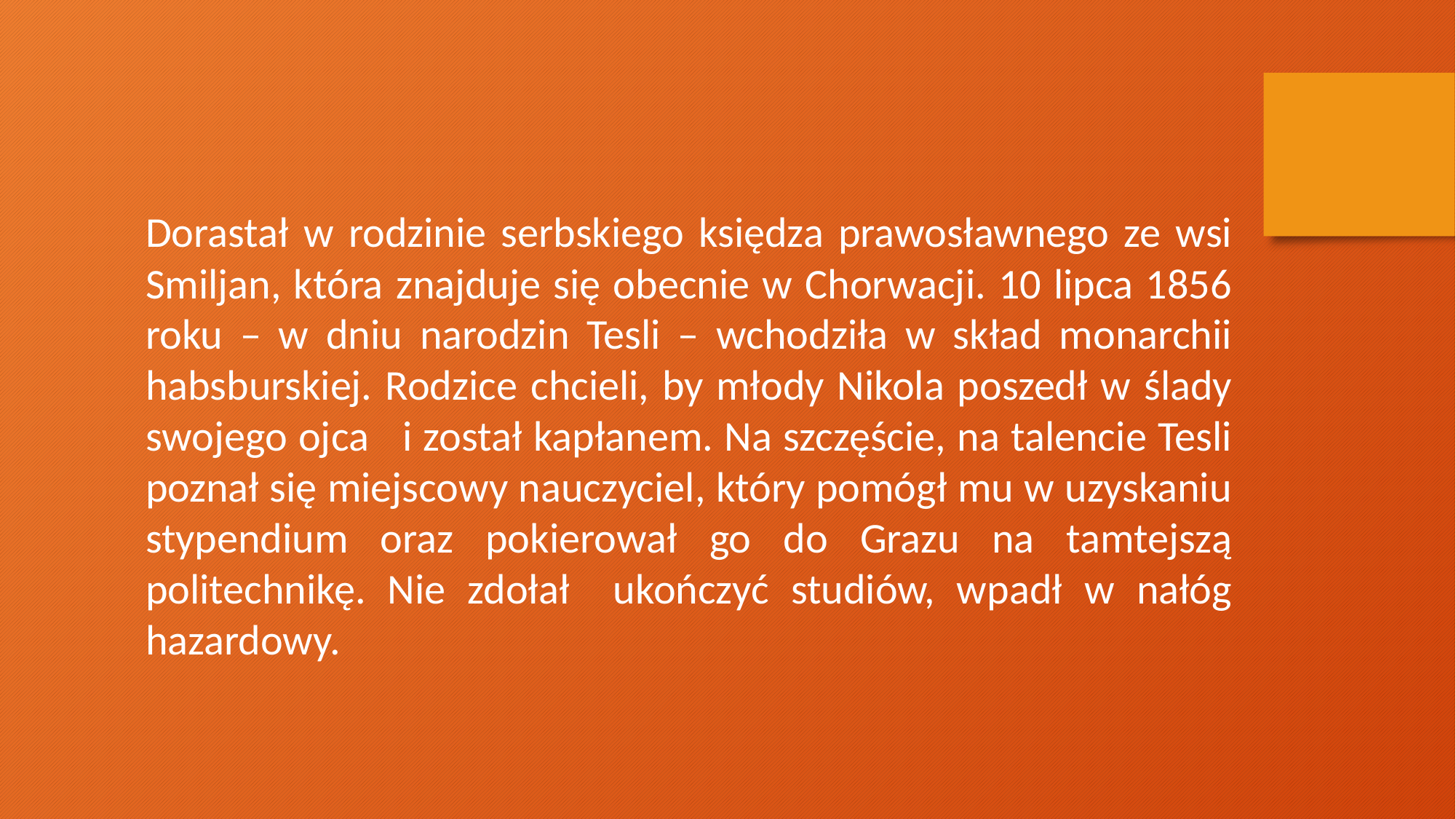

Dorastał w rodzinie serbskiego księdza prawosławnego ze wsi Smiljan, która znajduje się obecnie w Chorwacji. 10 lipca 1856 roku – w dniu narodzin Tesli – wchodziła w skład monarchii habsburskiej. Rodzice chcieli, by młody Nikola poszedł w ślady swojego ojca   i został kapłanem. Na szczęście, na talencie Tesli poznał się miejscowy nauczyciel, który pomógł mu w uzyskaniu stypendium oraz pokierował go do Grazu na tamtejszą politechnikę. Nie zdołał  ukończyć studiów, wpadł w nałóg hazardowy.